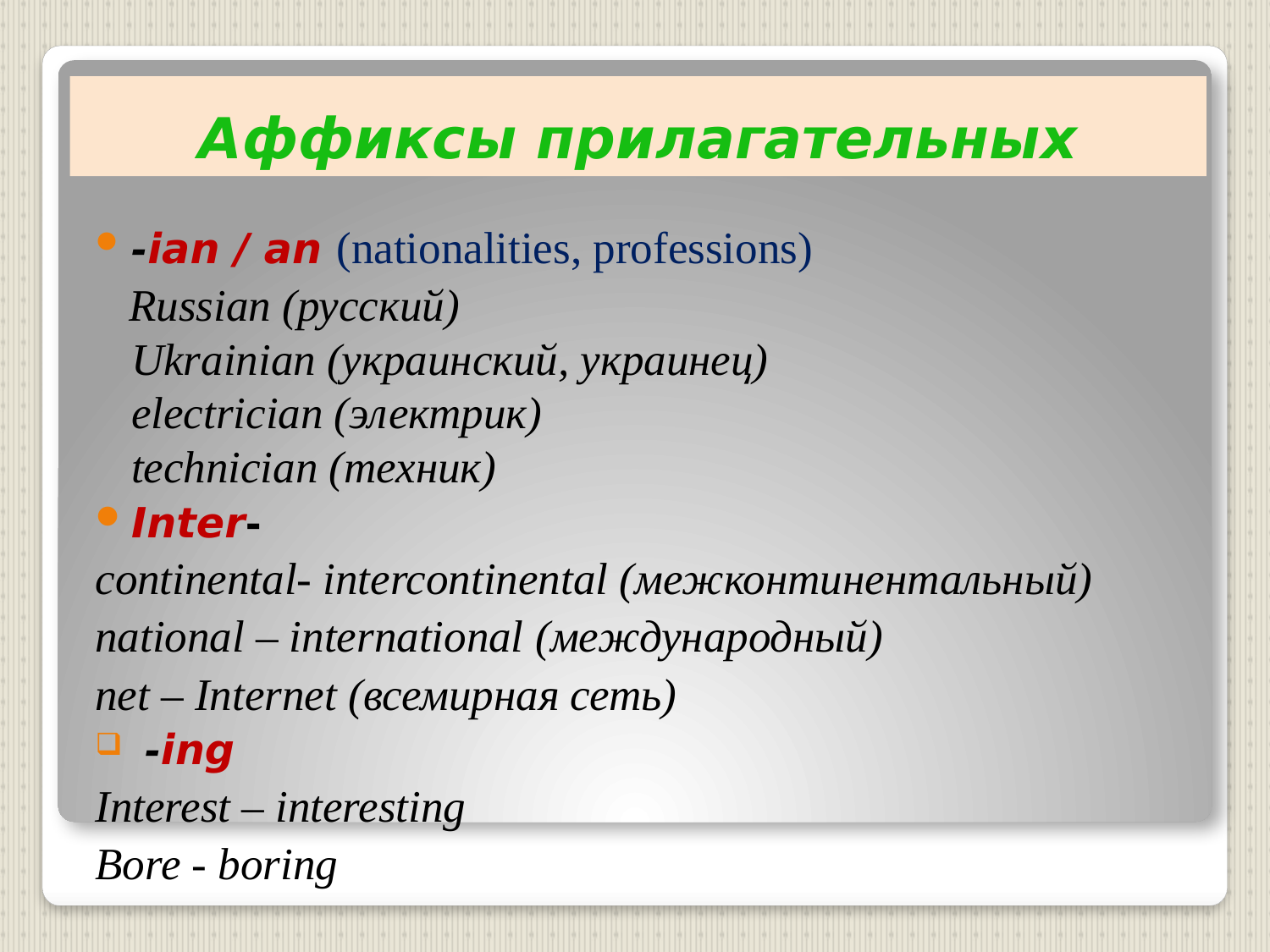

# Аффиксы прилагательных
-ian / an (nationalities, professions)
   Russian (русский)
Ukrainian (украинский, украинец)
electrician (электрик)
technician (техник)
Inter-
continental- intercontinental (межконтинентальный)
national – international (международный)
net – Internet (всемирная сеть)
 -ing
Interest – interesting
Bore - boring